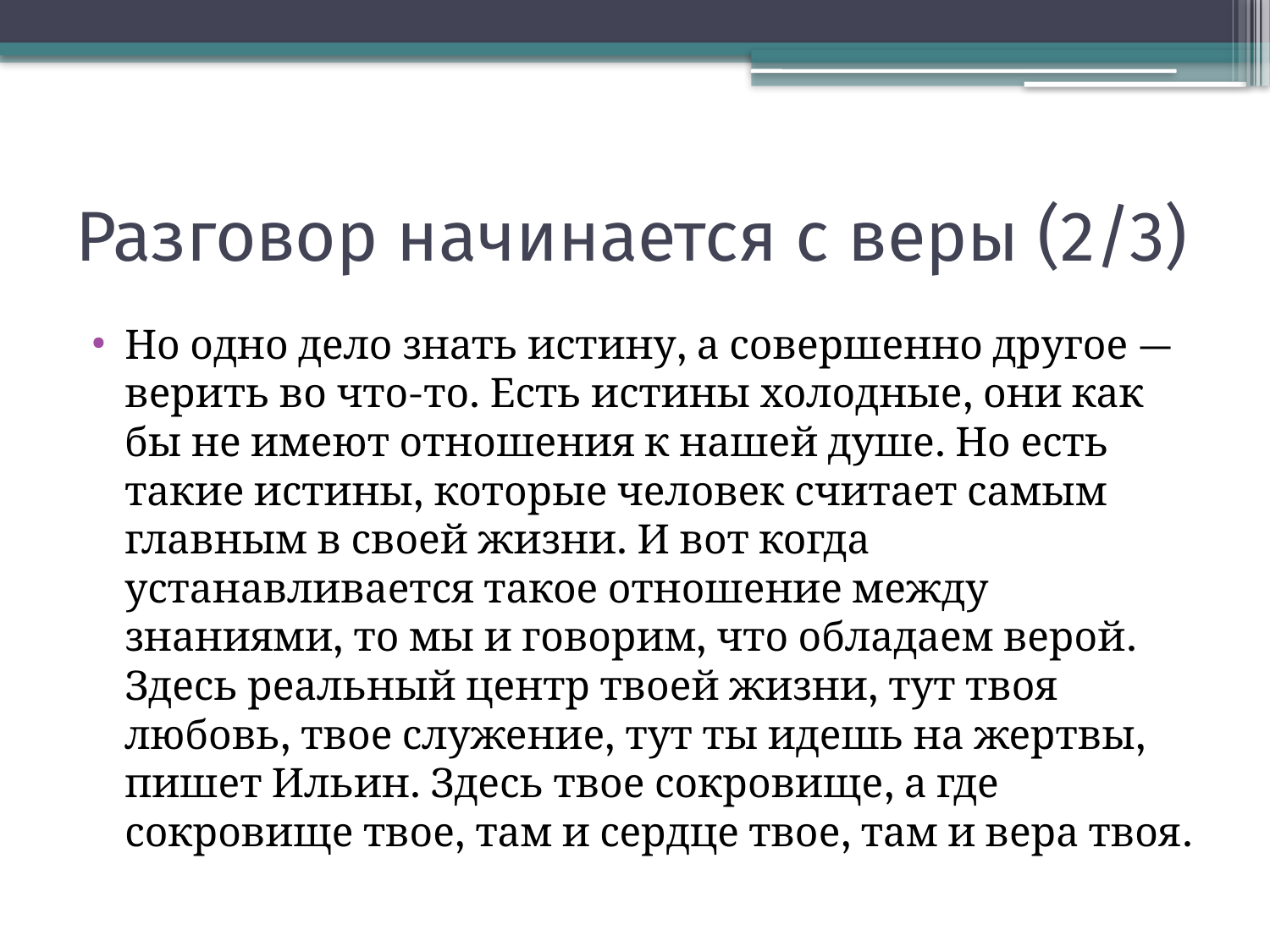

# Разговор начинается с веры (2/3)
Но одно дело знать истину, а совершенно другое — верить во что-то. Есть истины холодные, они как бы не имеют отношения к нашей душе. Но есть такие истины, которые человек считает самым главным в своей жизни. И вот когда устанавливается такое отношение между знаниями, то мы и говорим, что обладаем верой. Здесь реальный центр твоей жизни, тут твоя любовь, твое служение, тут ты идешь на жертвы, пишет Ильин. Здесь твое сокровище, а где сокровище твое, там и сердце твое, там и вера твоя.